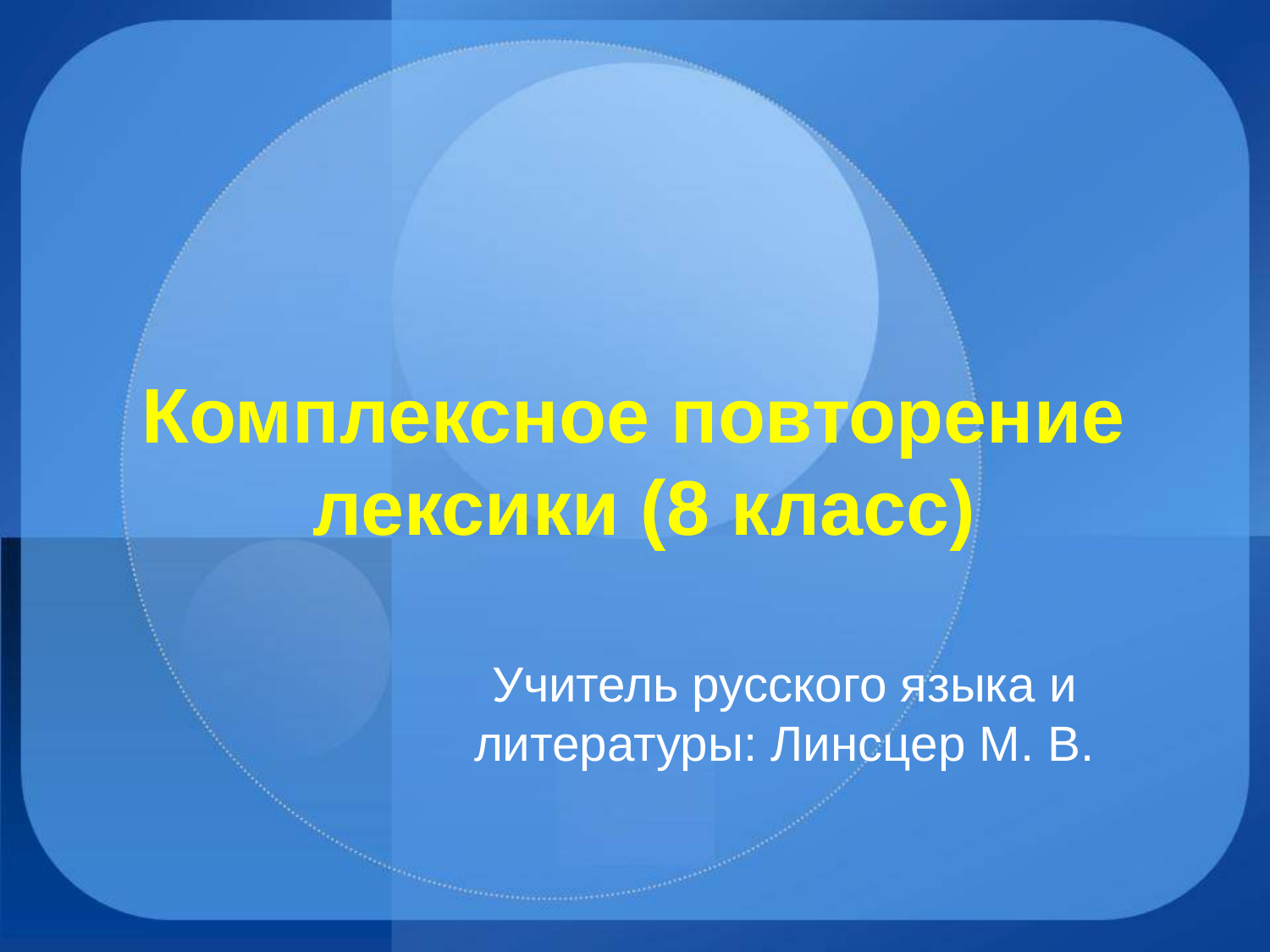

# Комплексное повторение лексики (8 класс)
Учитель русского языка и литературы: Линсцер М. В.